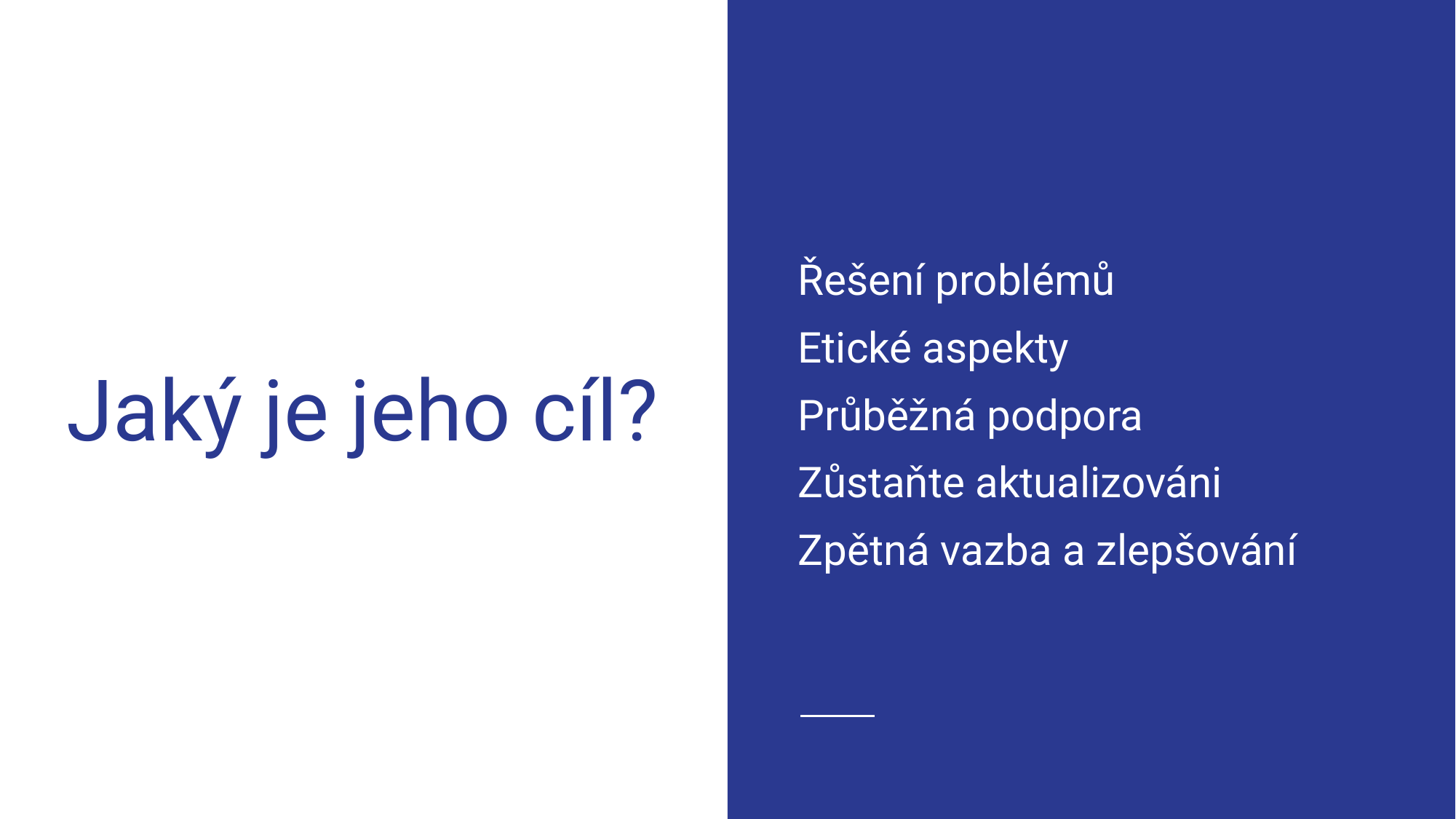

Řešení problémů
Etické aspekty
Průběžná podpora
Zůstaňte aktualizováni
Zpětná vazba a zlepšování
# Jaký je jeho cíl?